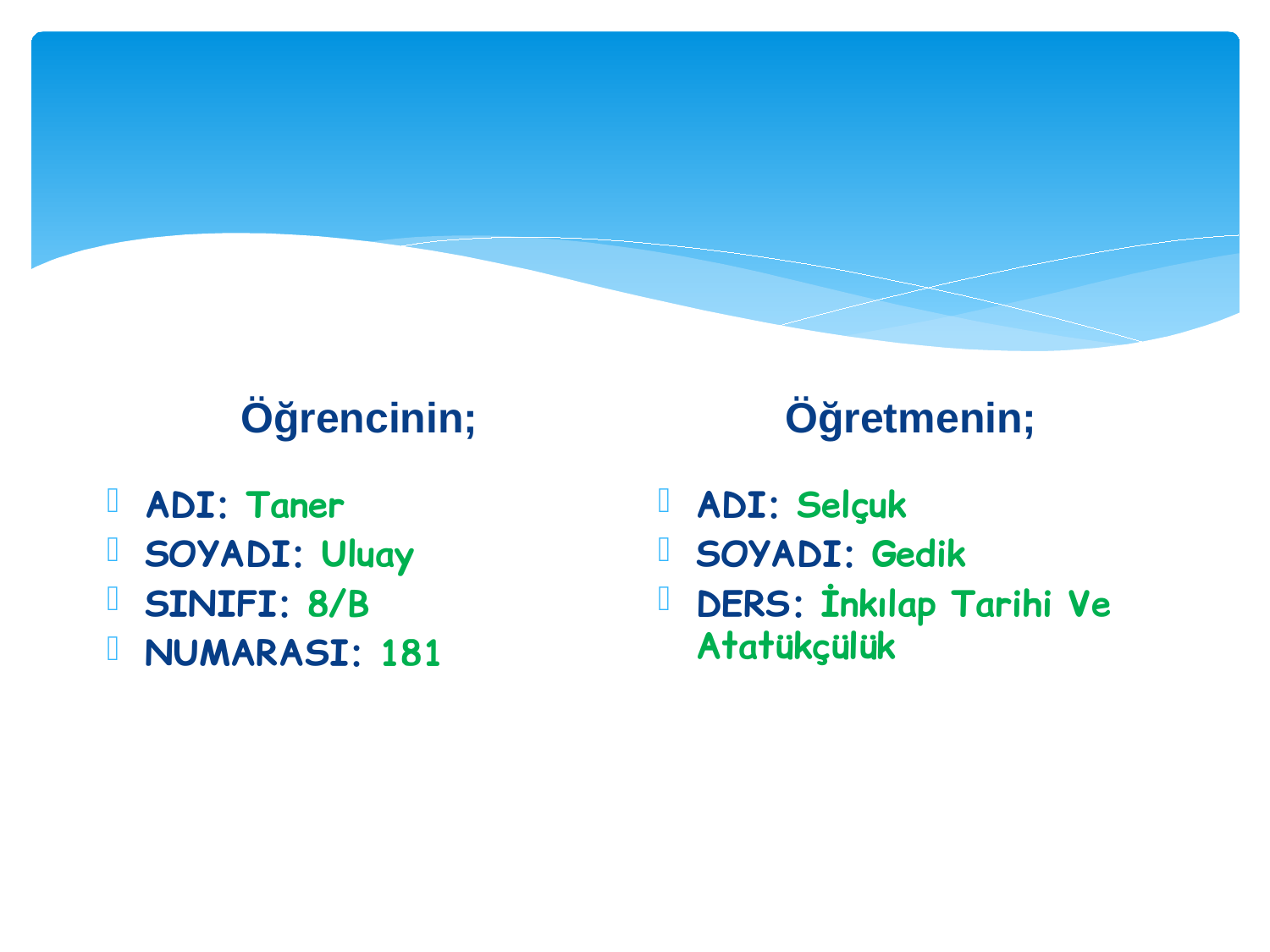

Öğretmenin;
Öğrencinin;
ADI: Taner
SOYADI: Uluay
SINIFI: 8/B
NUMARASI: 181
ADI: Selçuk
SOYADI: Gedik
DERS: İnkılap Tarihi Ve Atatükçülük